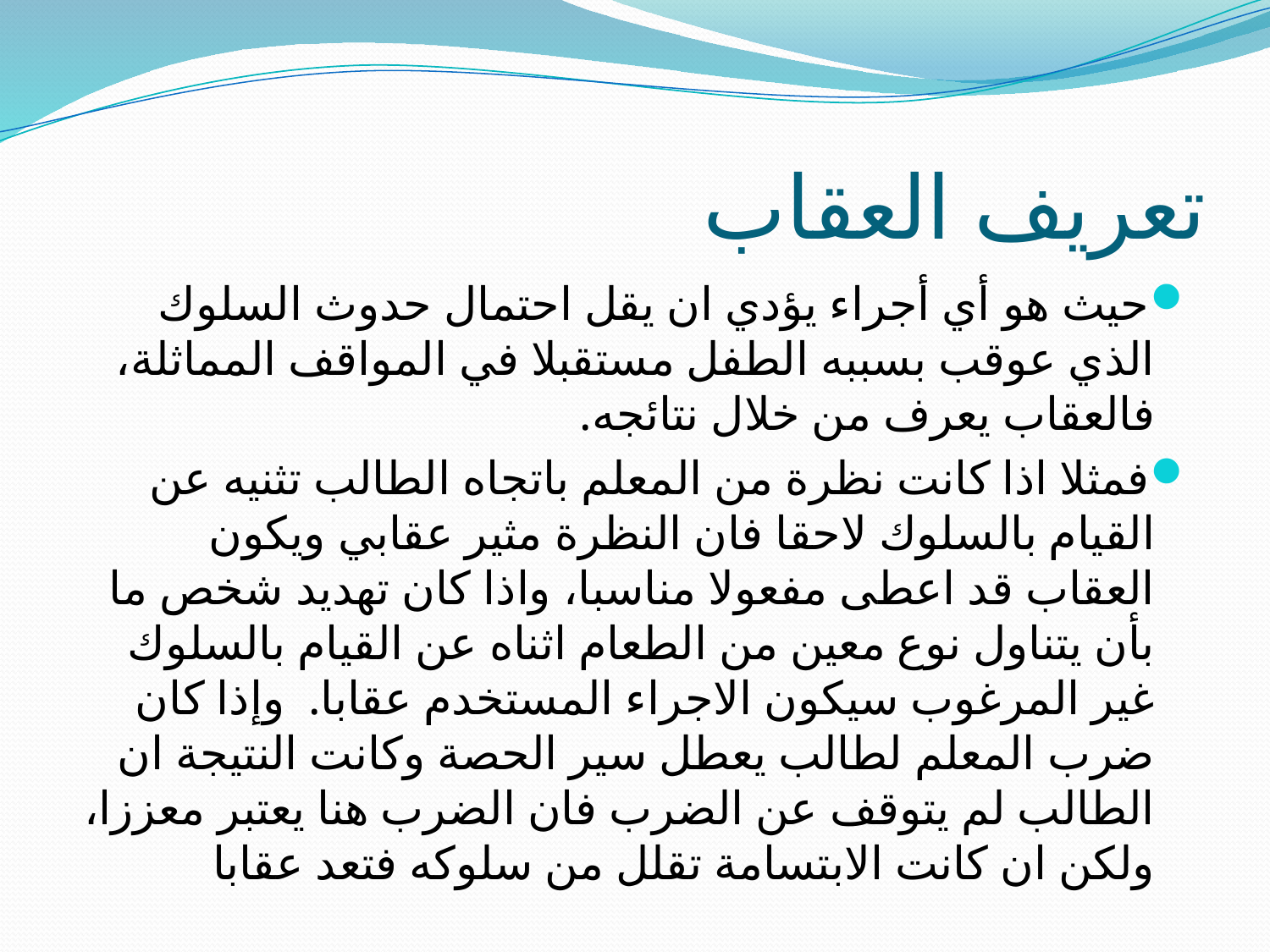

# تعريف العقاب
حيث هو أي أجراء يؤدي ان يقل احتمال حدوث السلوك الذي عوقب بسببه الطفل مستقبلا في المواقف المماثلة، فالعقاب يعرف من خلال نتائجه.
فمثلا اذا كانت نظرة من المعلم باتجاه الطالب تثنيه عن القيام بالسلوك لاحقا فان النظرة مثير عقابي ويكون العقاب قد اعطى مفعولا مناسبا، واذا كان تهديد شخص ما بأن يتناول نوع معين من الطعام اثناه عن القيام بالسلوك غير المرغوب سيكون الاجراء المستخدم عقابا.  وإذا كان ضرب المعلم لطالب يعطل سير الحصة وكانت النتيجة ان الطالب لم يتوقف عن الضرب فان الضرب هنا يعتبر معززا، ولكن ان كانت الابتسامة تقلل من سلوكه فتعد عقابا